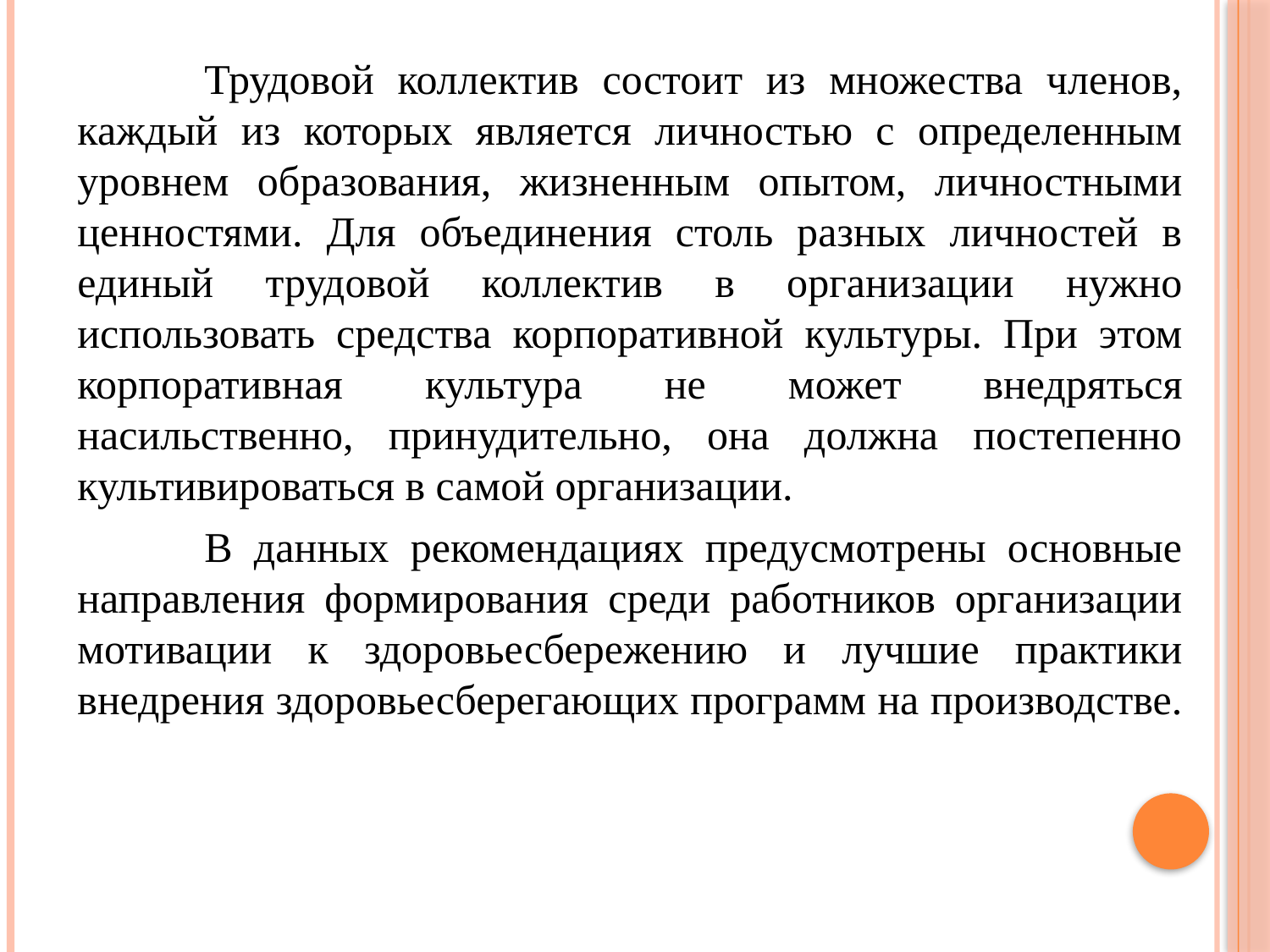

Трудовой коллектив состоит из множества членов, каждый из которых является личностью с определенным уровнем образования, жизненным опытом, личностными ценностями. Для объединения столь разных личностей в единый трудовой коллектив в организации нужно использовать средства корпоративной культуры. При этом корпоративная культура не может внедряться насильственно, принудительно, она должна постепенно культивироваться в самой организации.
	В данных рекомендациях предусмотрены основные направления формирования среди работников организации мотивации к здоровьесбережению и лучшие практики внедрения здоровьесберегающих программ на производстве.